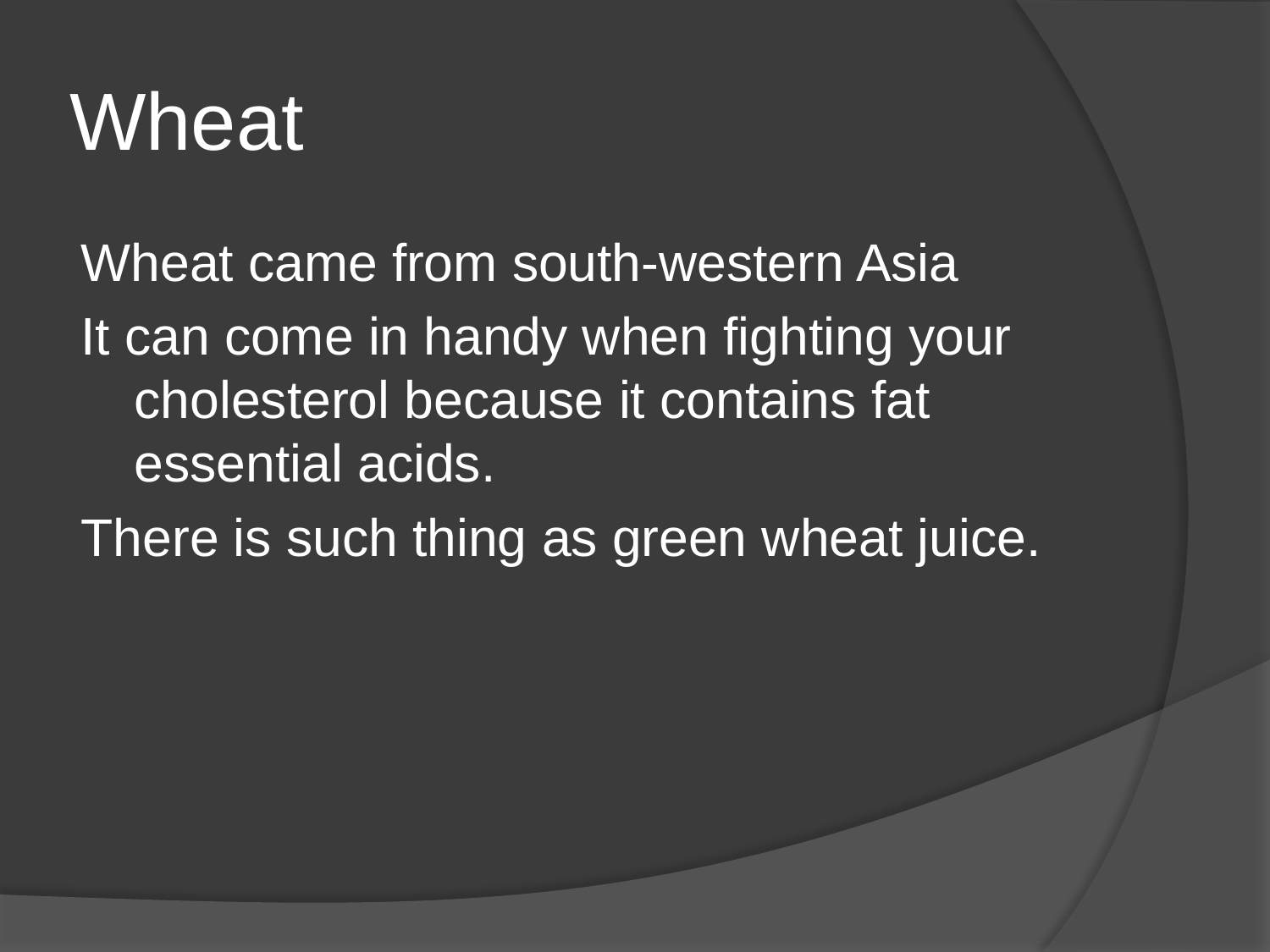

# Wheat
Wheat came from south-western Asia
It can come in handy when fighting your cholesterol because it contains fat essential acids.
There is such thing as green wheat juice.